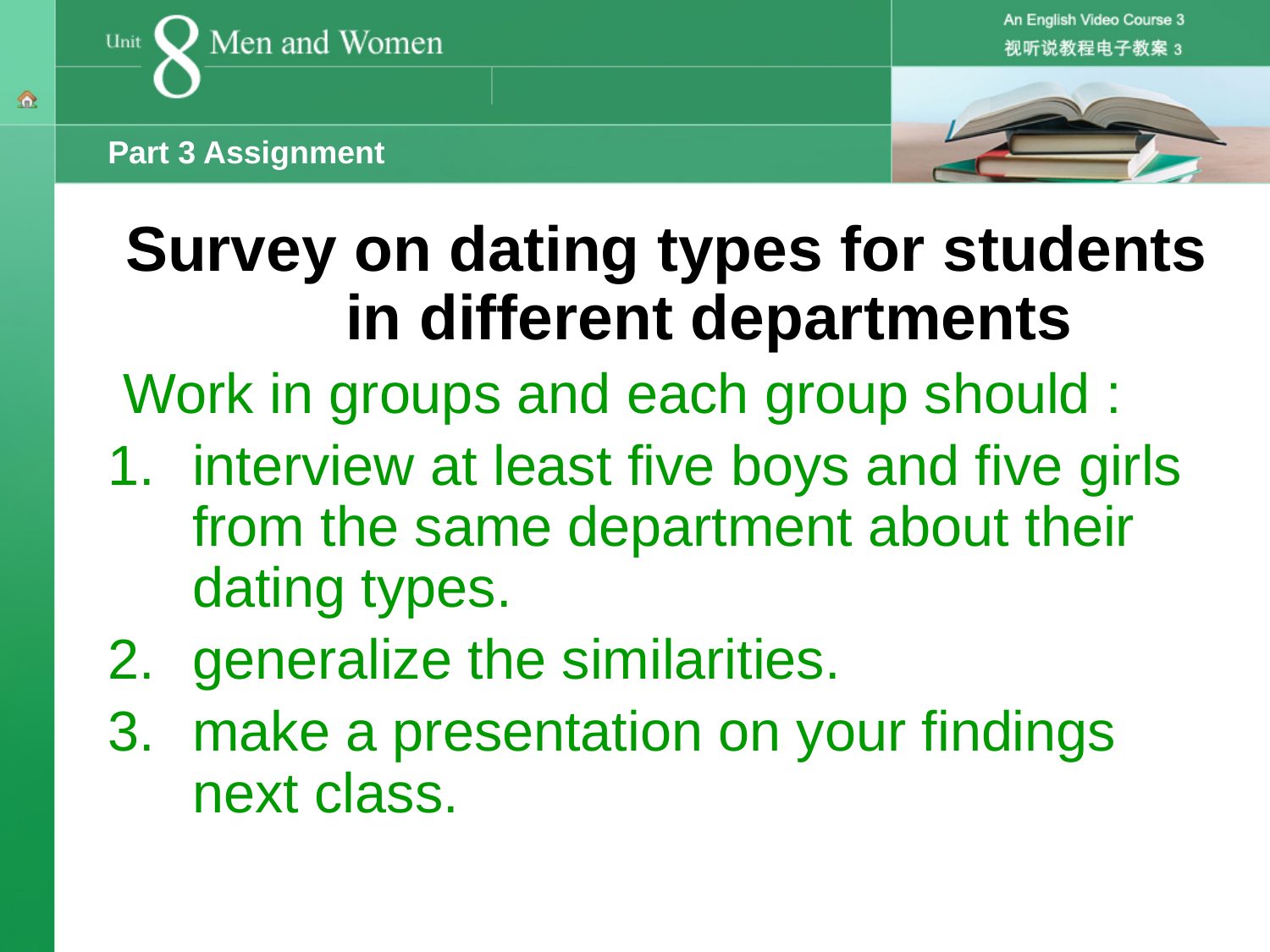

Part 3 Assignment
#
Survey on dating types for students in different departments
 Work in groups and each group should :
interview at least five boys and five girls   from the same department about their dating types.
generalize the similarities.
make a presentation on your findings next class.